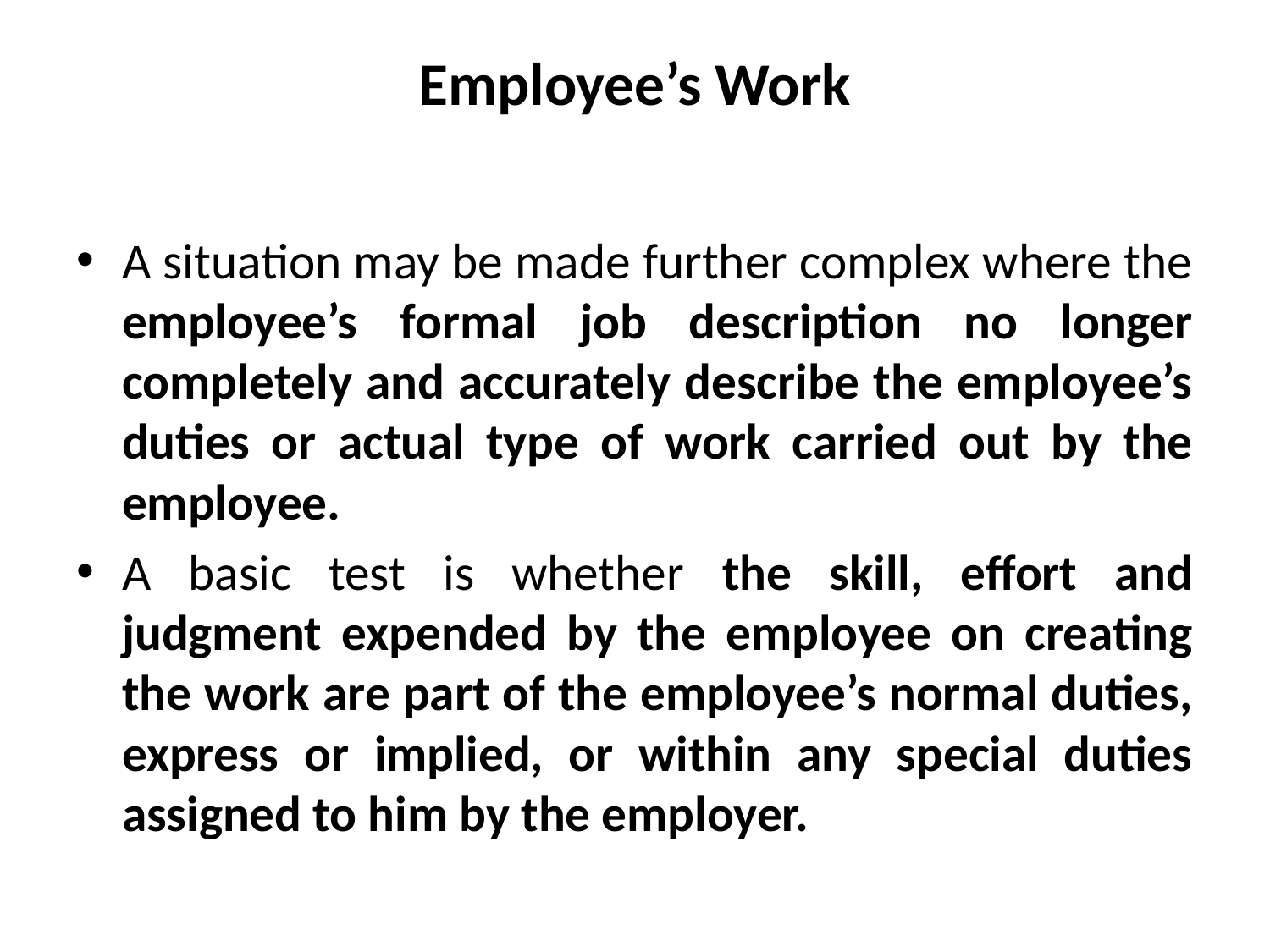

# Employee’s Work
A situation may be made further complex where the employee’s formal job description no longer completely and accurately describe the employee’s duties or actual type of work carried out by the employee.
A basic test is whether the skill, effort and judgment expended by the employee on creating the work are part of the employee’s normal duties, express or implied, or within any special duties assigned to him by the employer.